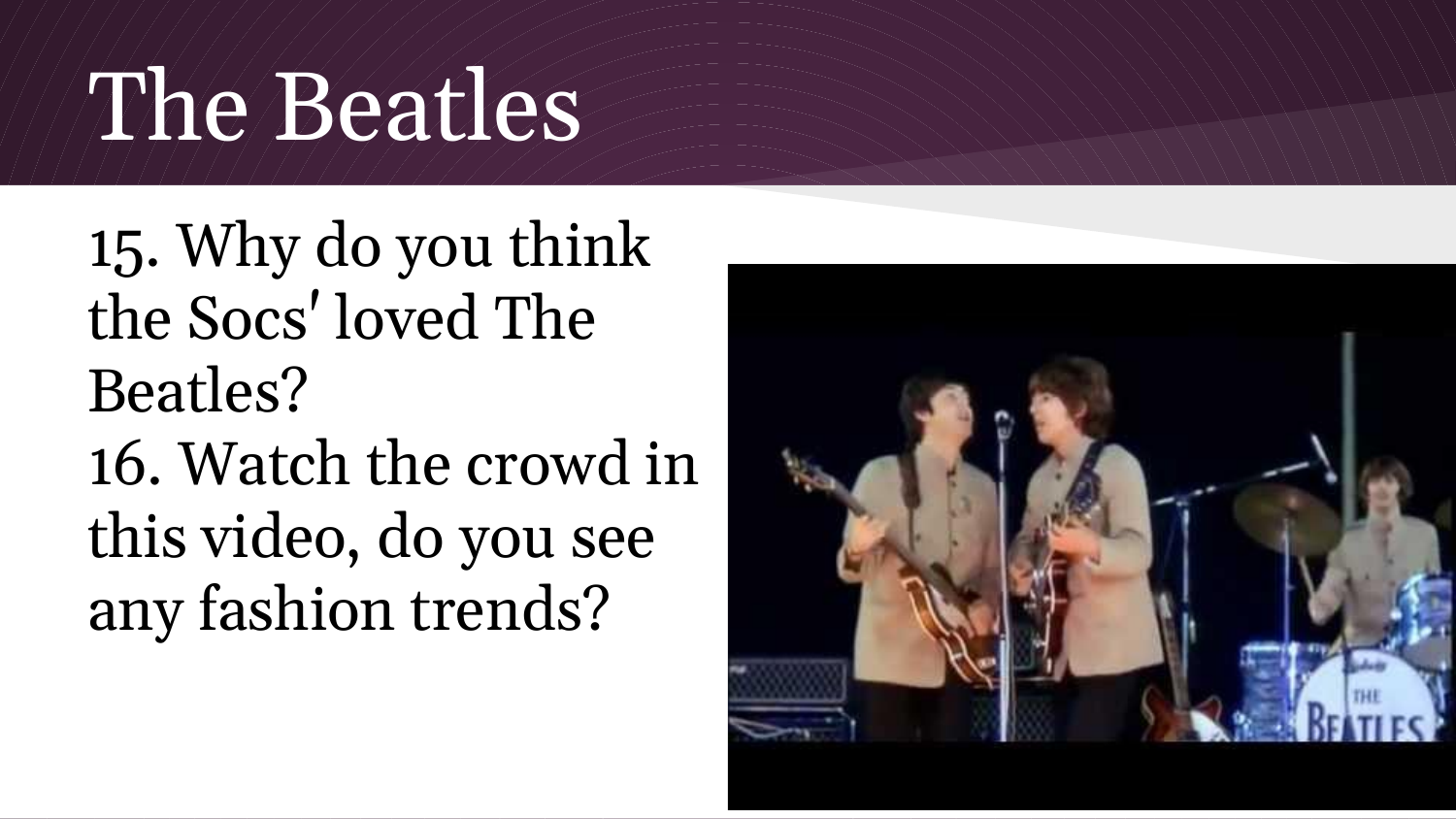

# The Beatles
15. Why do you think the Socs' loved The
Beatles?
16. Watch the crowd in this video, do you see any fashion trends?